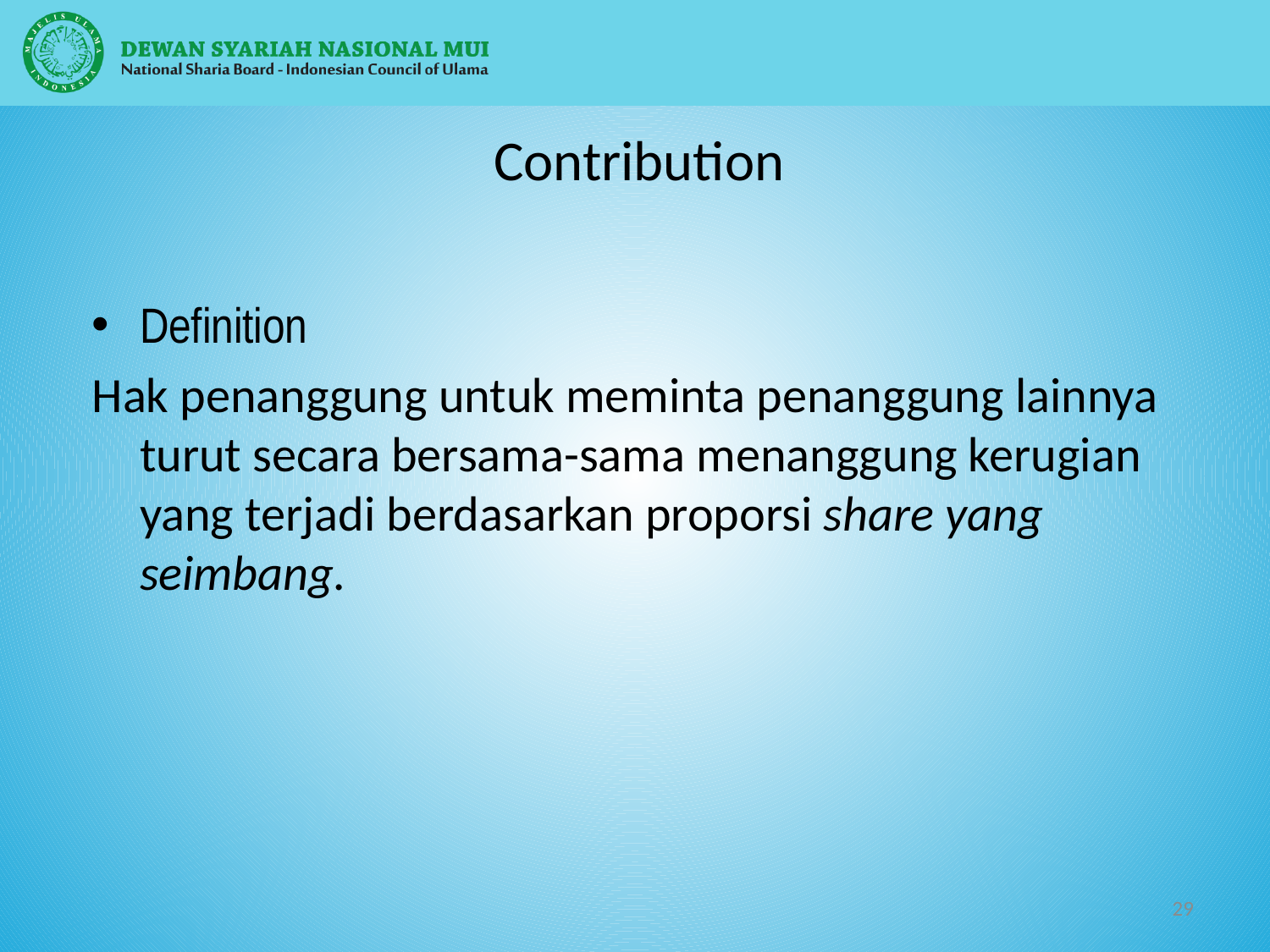

# Contribution
Definition
Hak penanggung untuk meminta penanggung lainnya turut secara bersama-sama menanggung kerugian yang terjadi berdasarkan proporsi share yang seimbang.

29